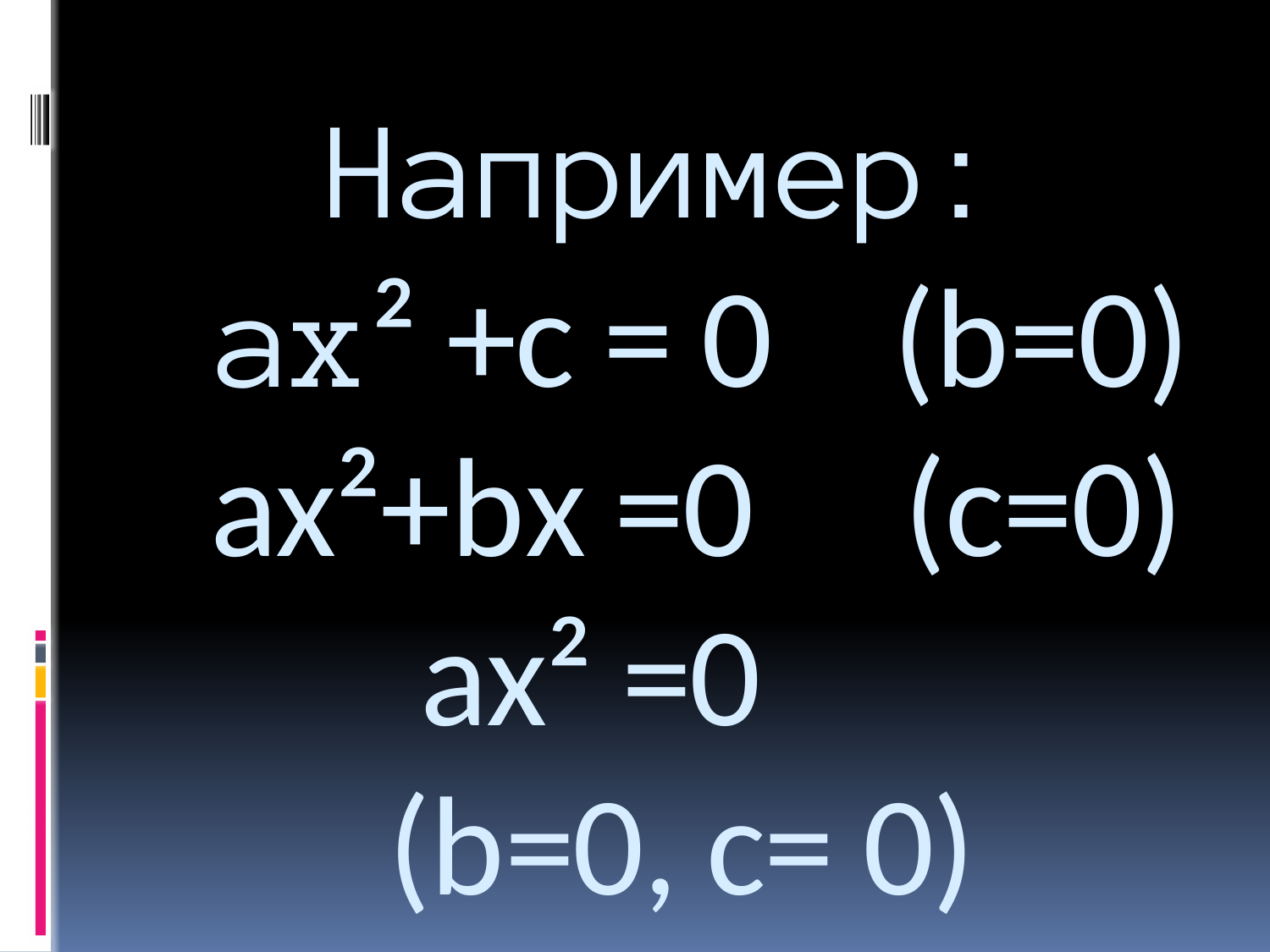

# Например: ах² +с = 0    (b=0) ах²+bх =0     (с=0) ах² =0 (b=0, с= 0)